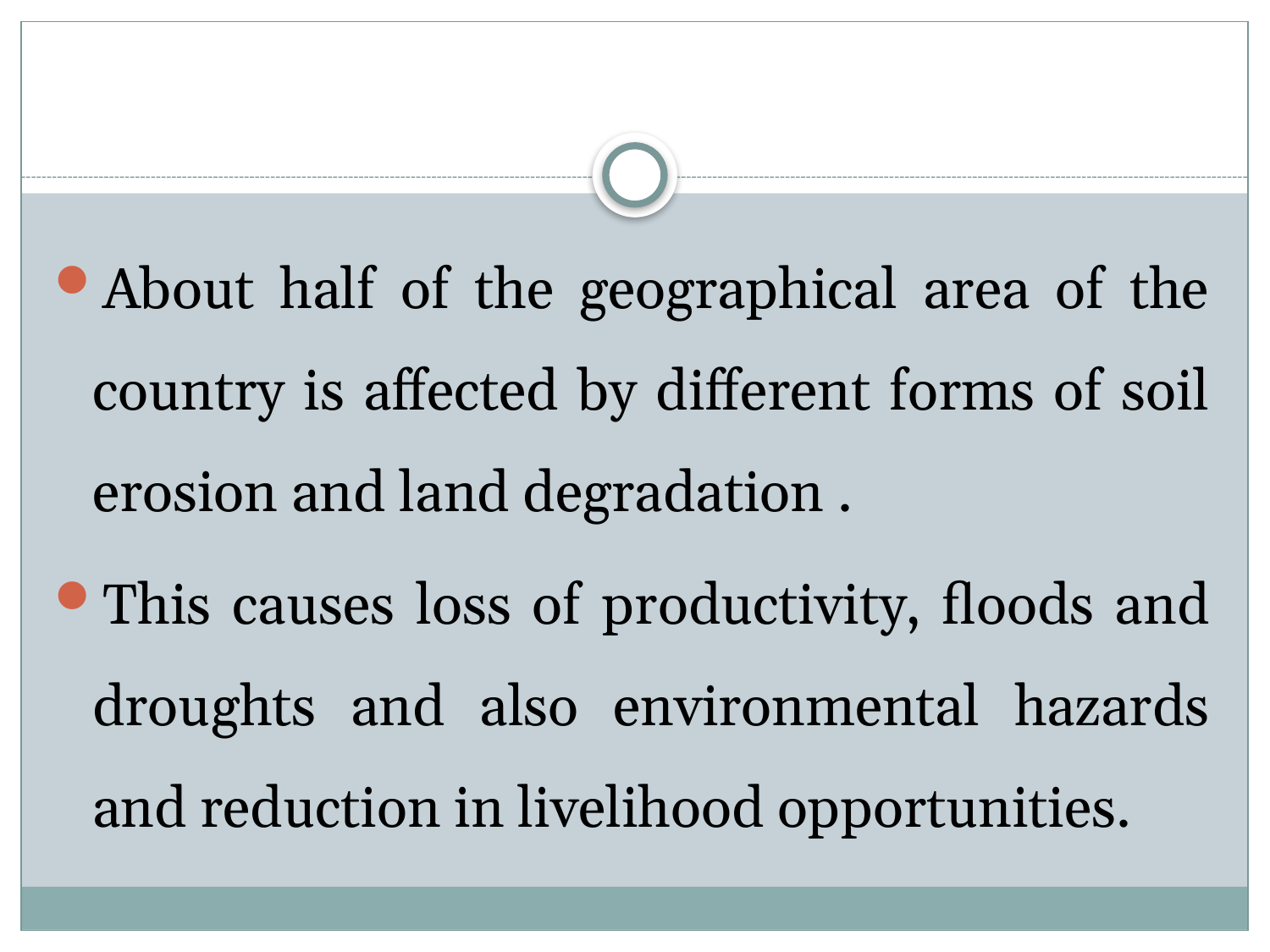

#
About half of the geographical area of the country is affected by different forms of soil erosion and land degradation .
This causes loss of productivity, floods and droughts and also environmental hazards and reduction in livelihood opportunities.